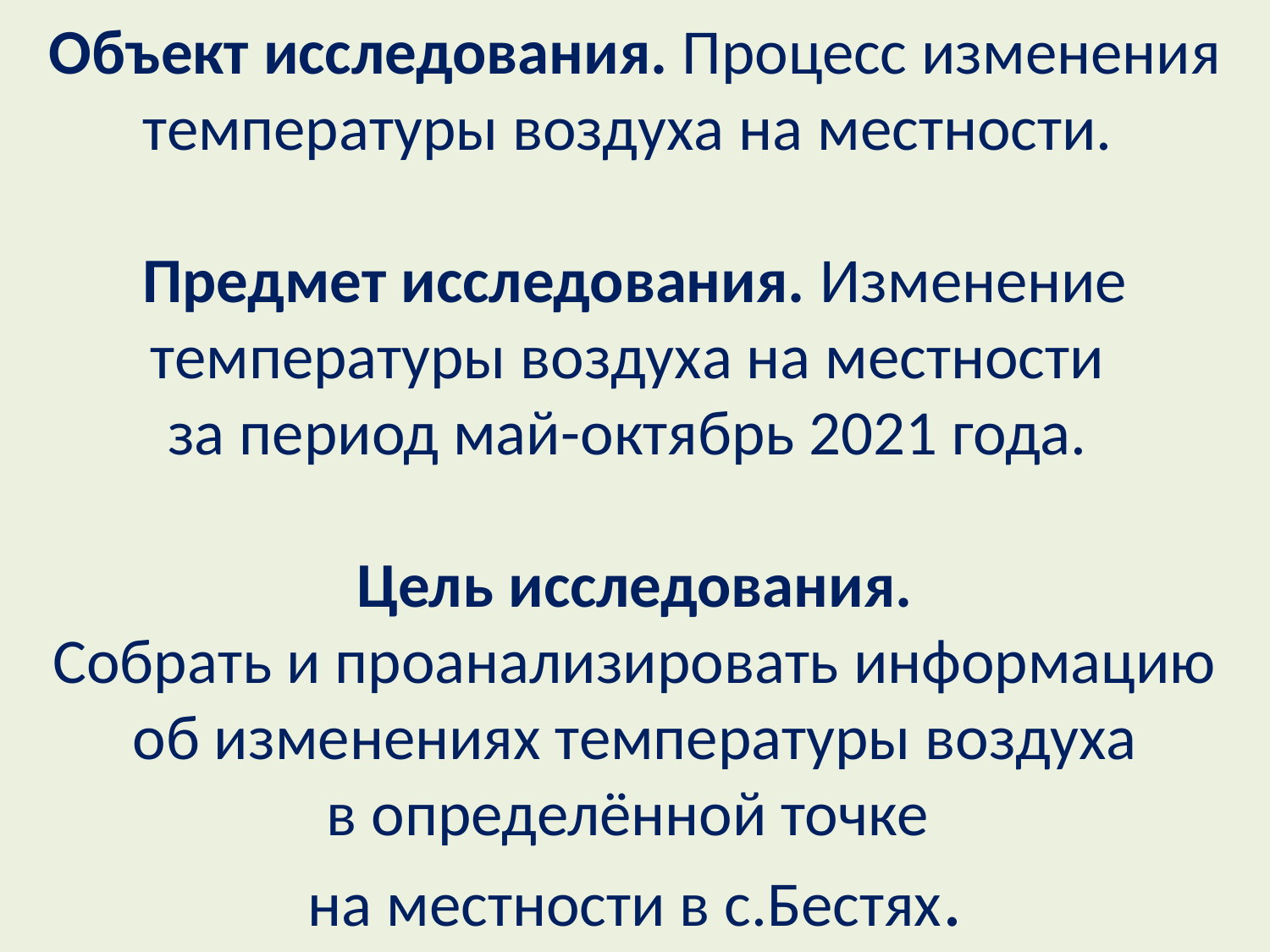

# Объект исследования. Процесс изменения температуры воздуха на местности. Предмет исследования. Изменение температуры воздуха на местности за период май-октябрь 2021 года. Цель исследования. Собрать и проанализировать информацию об изменениях температуры воздуха в определённой точке на местности в с.Бестях.